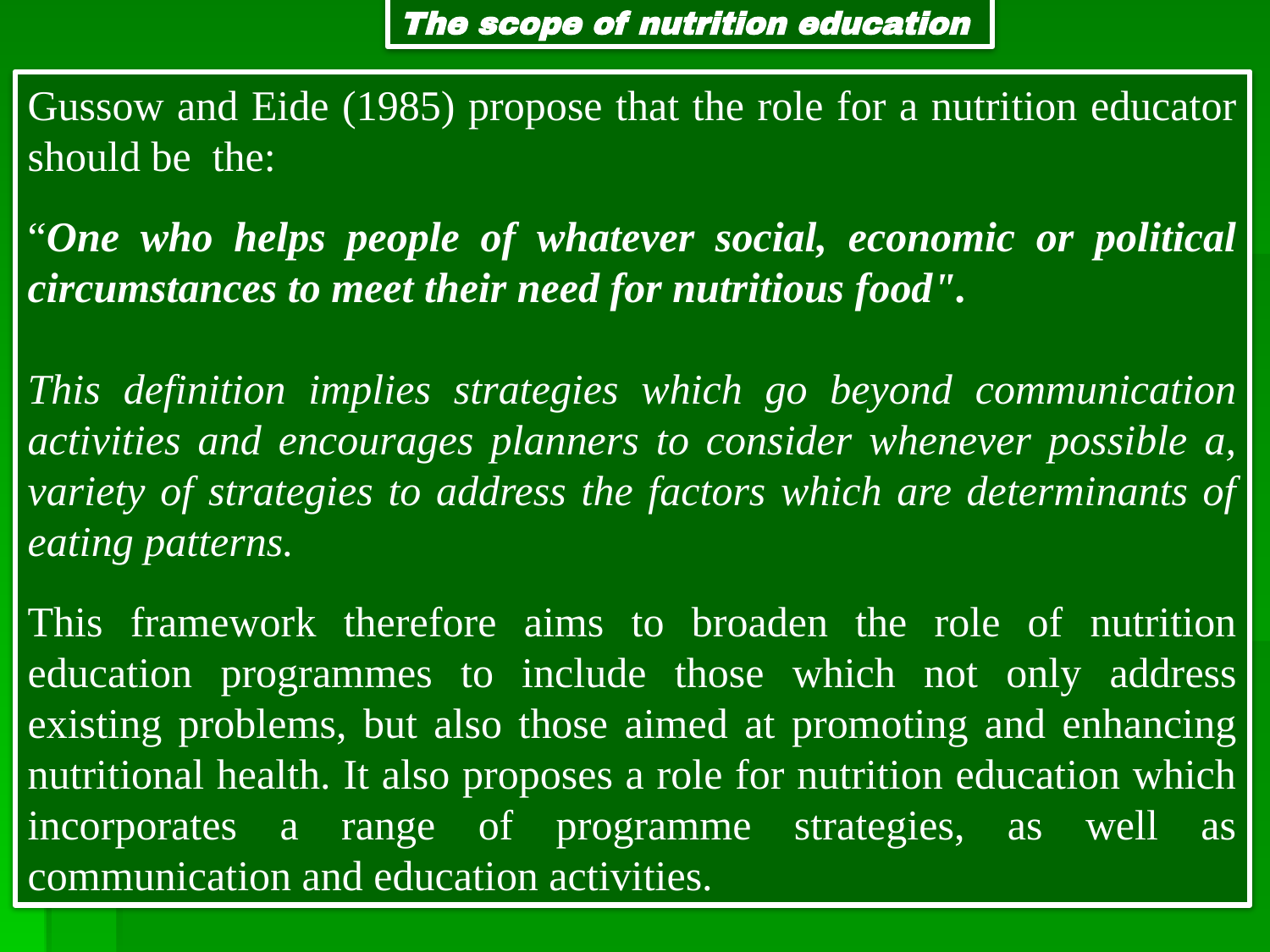

The scope of nutrition education
Gussow and Eide (1985) propose that the role for a nutrition educator should be  the:

“One who helps people of whatever social, economic or political circumstances to meet their need for nutritious food".

This definition implies strategies which go beyond communication activities and encourages planners to consider whenever possible a, variety of strategies to address the factors which are determinants of eating patterns.

This framework therefore aims to broaden the role of nutrition education programmes to include those which not only address existing problems, but also those aimed at promoting and enhancing nutritional health. It also proposes a role for nutrition education which incorporates a range of programme strategies, as well as communication and education activities.
CHS465
JOHALI NutHE2015
25